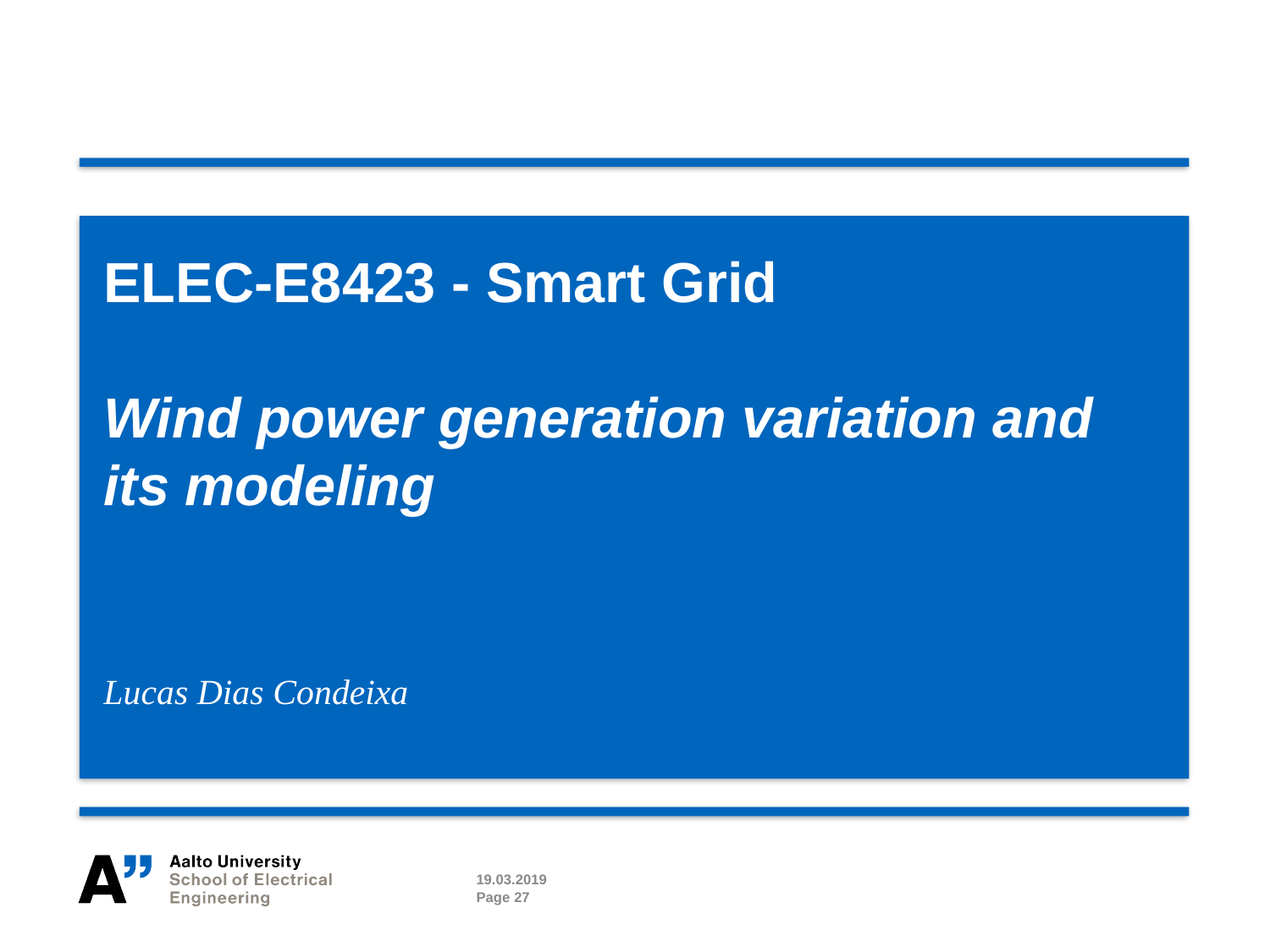

ELEC-E8423 - Smart Grid
Wind power generation variation and its modeling
Lucas Dias Condeixa

19.03.2019
Page 27